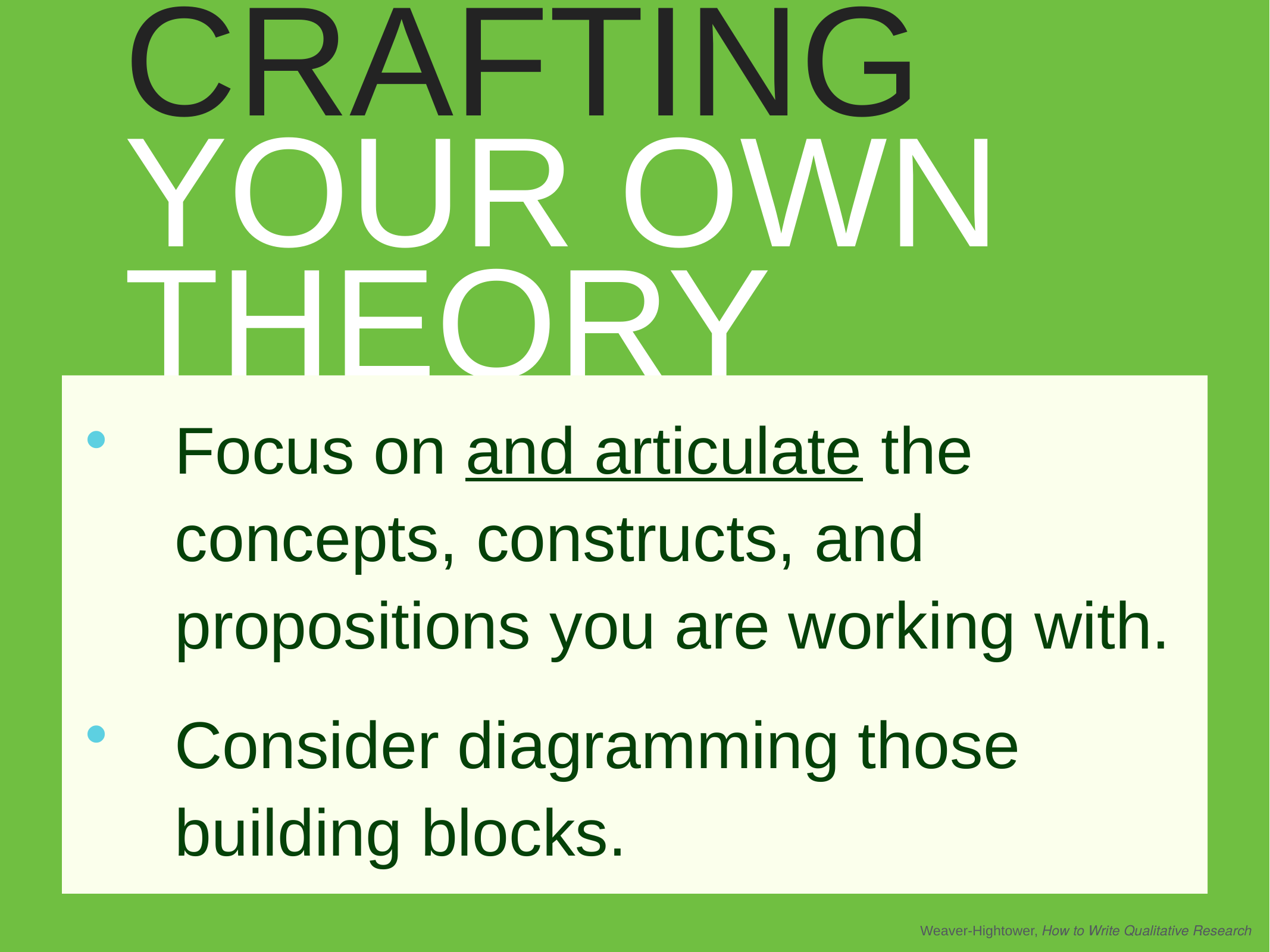

Crafting your own
Theory
Focus on and articulate the concepts, constructs, and propositions you are working with.
Consider diagramming those building blocks.